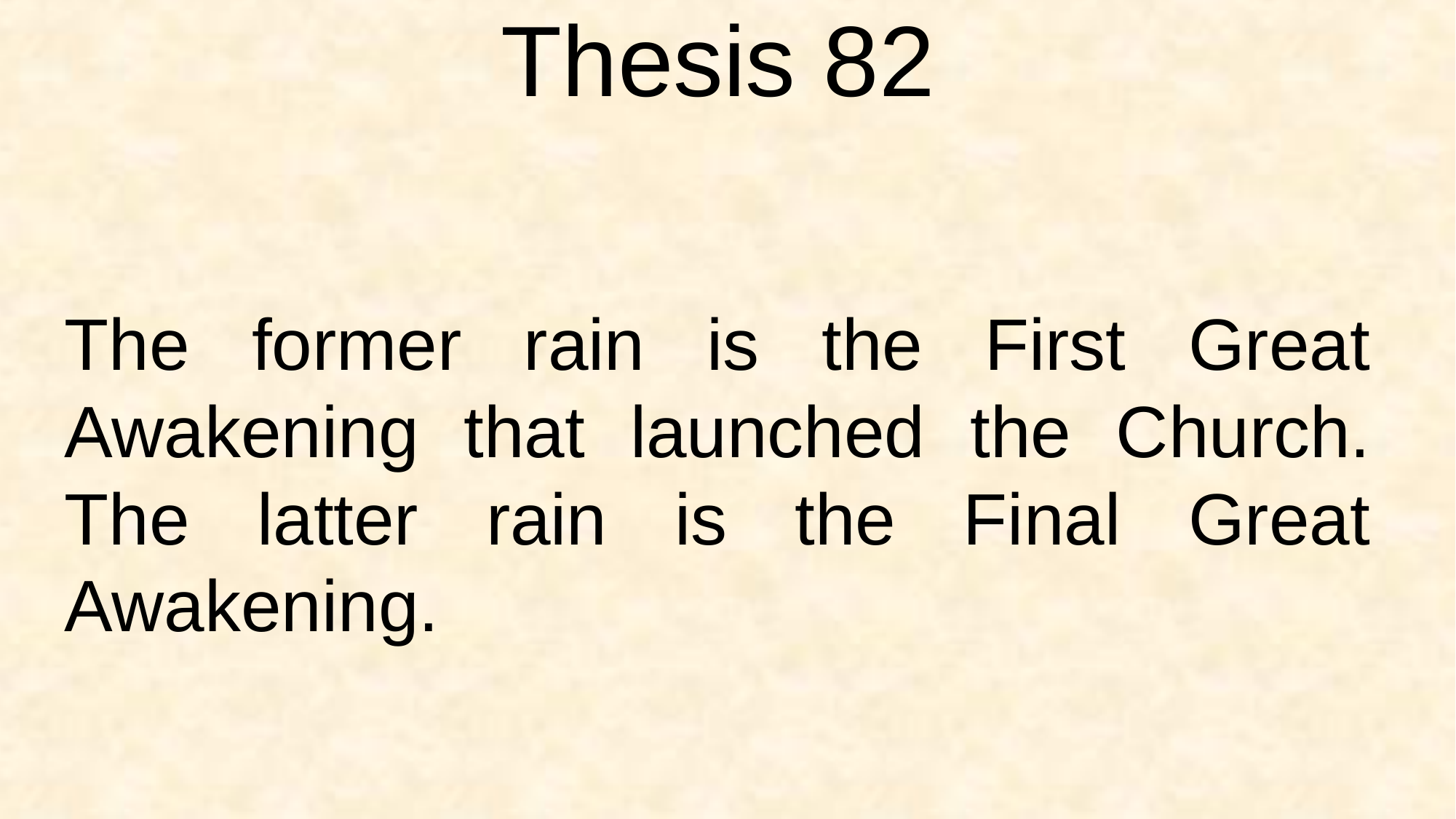

Thesis 82

The former rain is the First Great Awakening that launched the Church. The latter rain is the Final Great Awakening.